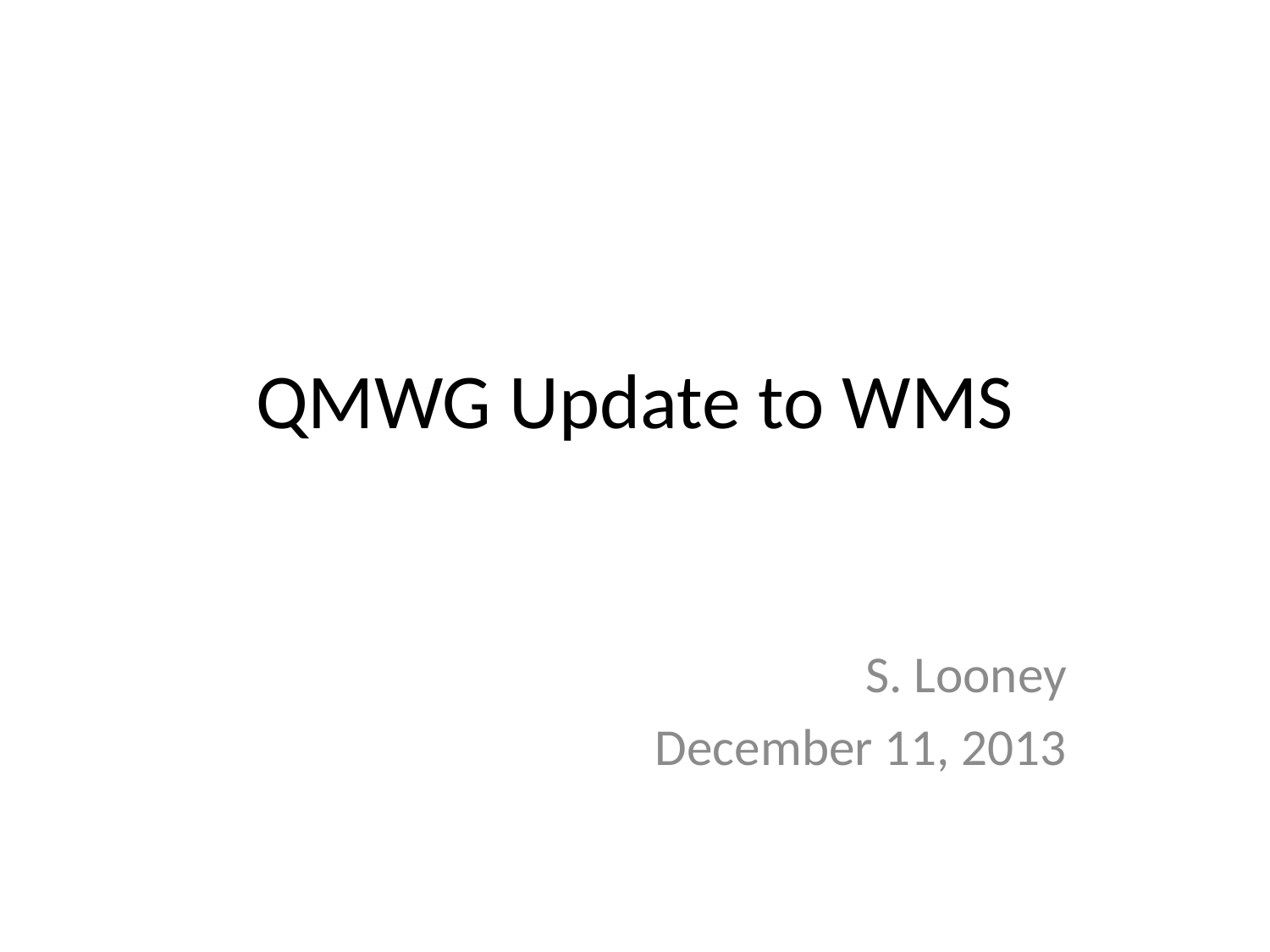

# QMWG Update to WMS
S. Looney
December 11, 2013